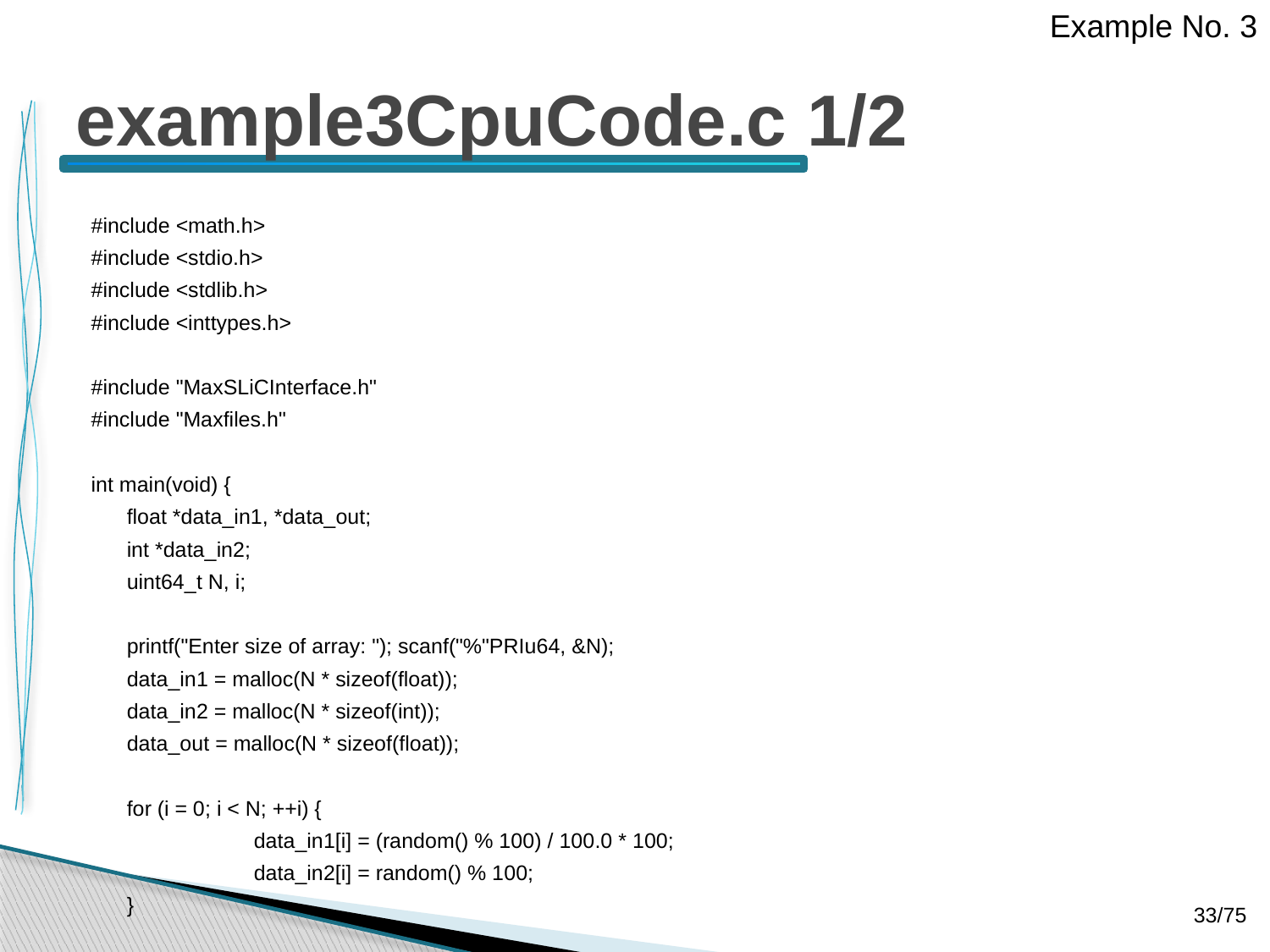

Example No. 3
# example3CpuCode.c 1/2
#include <math.h>
#include <stdio.h>
#include <stdlib.h>
#include <inttypes.h>

#include "MaxSLiCInterface.h"
#include "Maxfiles.h"

int main(void) {
	float *data_in1, *data_out;
	int *data_in2;
	uint64_t N, i;

	printf("Enter size of array: "); scanf("%"PRIu64, &N);
	data_in1 = malloc(N * sizeof(float));
	data_in2 = malloc(N * sizeof(int));
	data_out = malloc(N * sizeof(float));

	for (i = 0; i < N; ++i) {
		data_in1[i] = (random() % 100) / 100.0 * 100;
		data_in2[i] = random() % 100;
	}